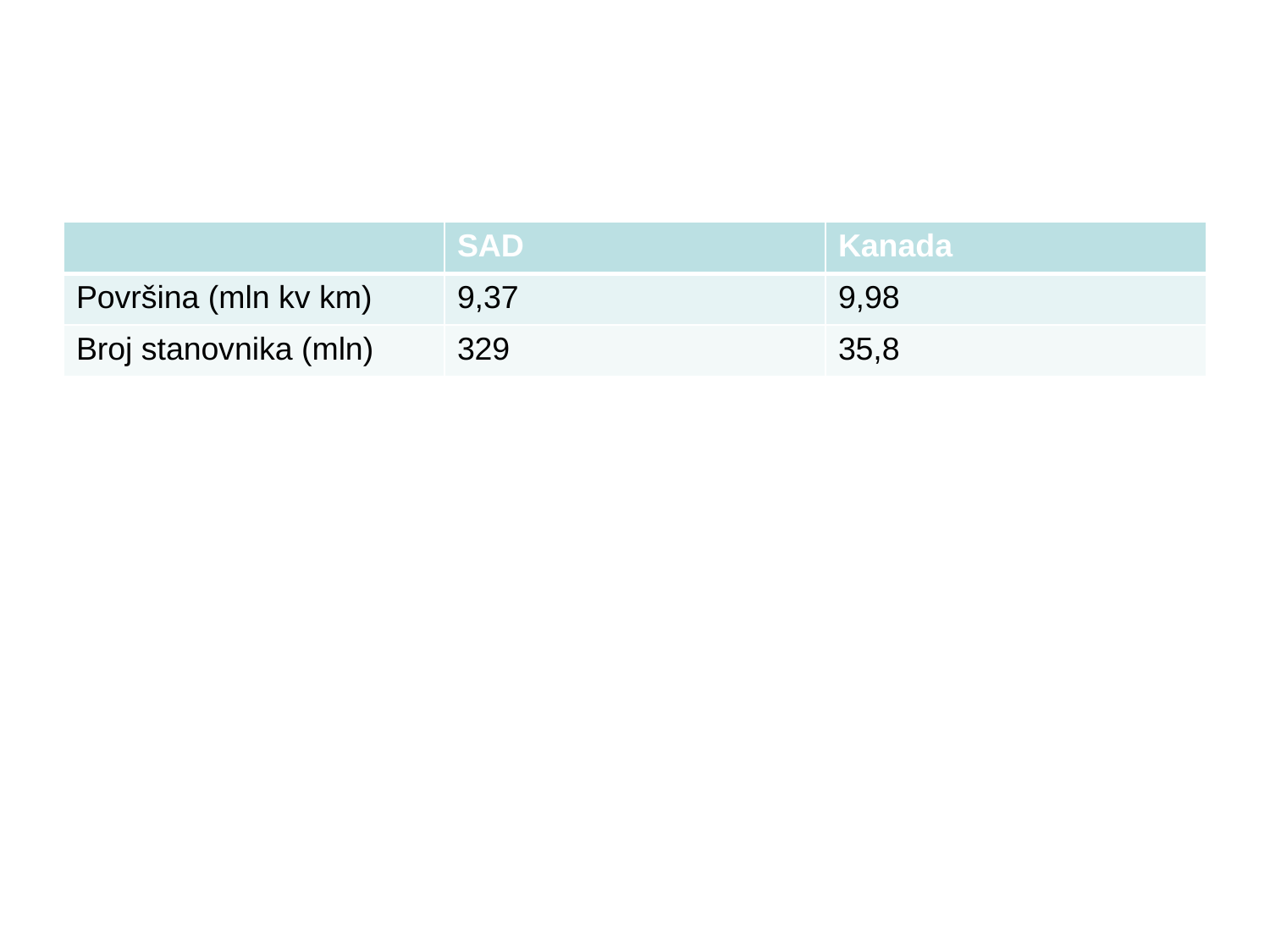

#
|  | SAD | Kanada |
| --- | --- | --- |
| Površina (mln kv km) | 9,37 | 9,98 |
| Broj stanovnika (mln) | 329 | 35,8 |